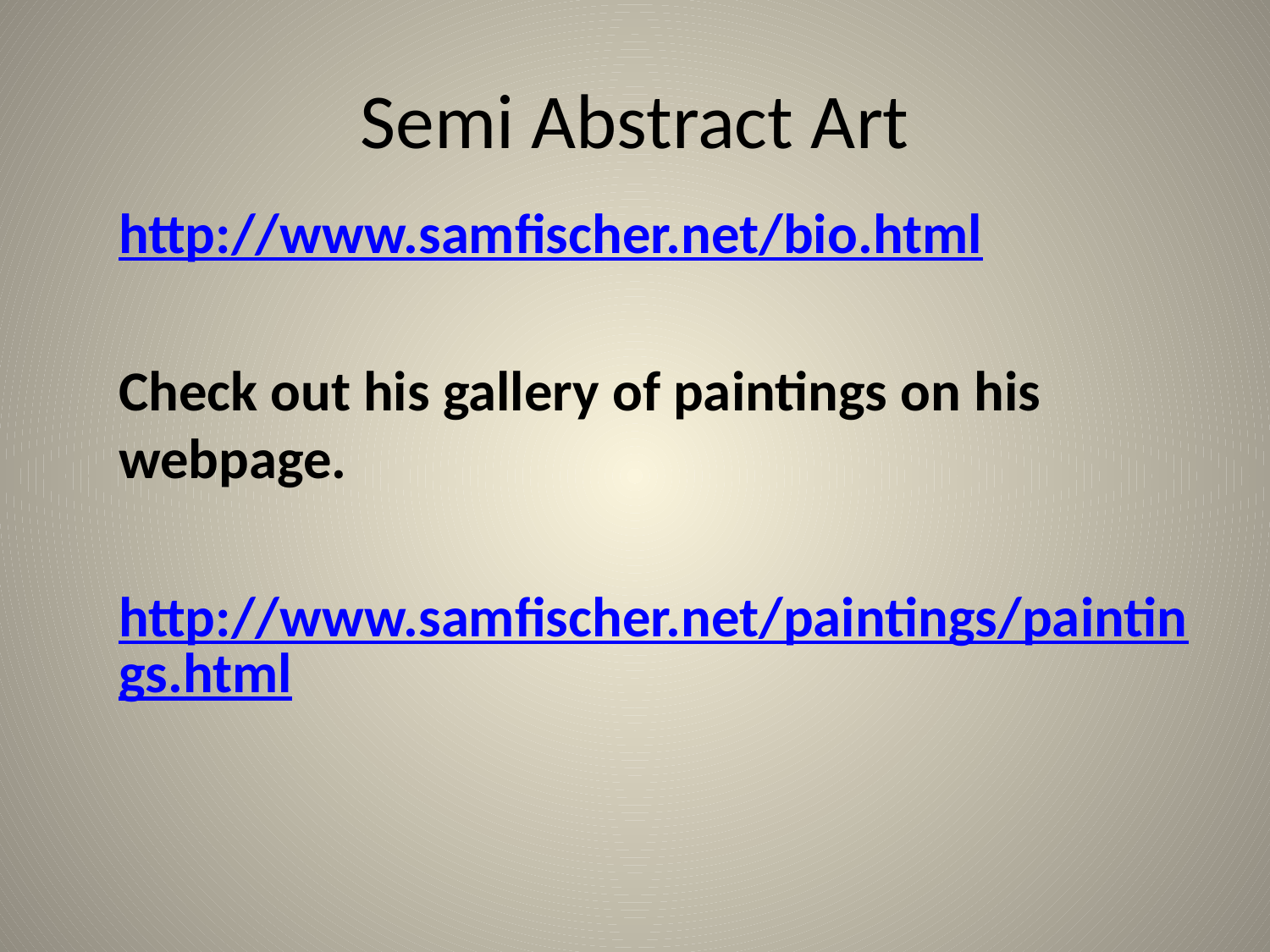

# Semi Abstract Art
http://www.samfischer.net/bio.html

Check out his gallery of paintings on his webpage.

http://www.samfischer.net/paintings/paintings.html